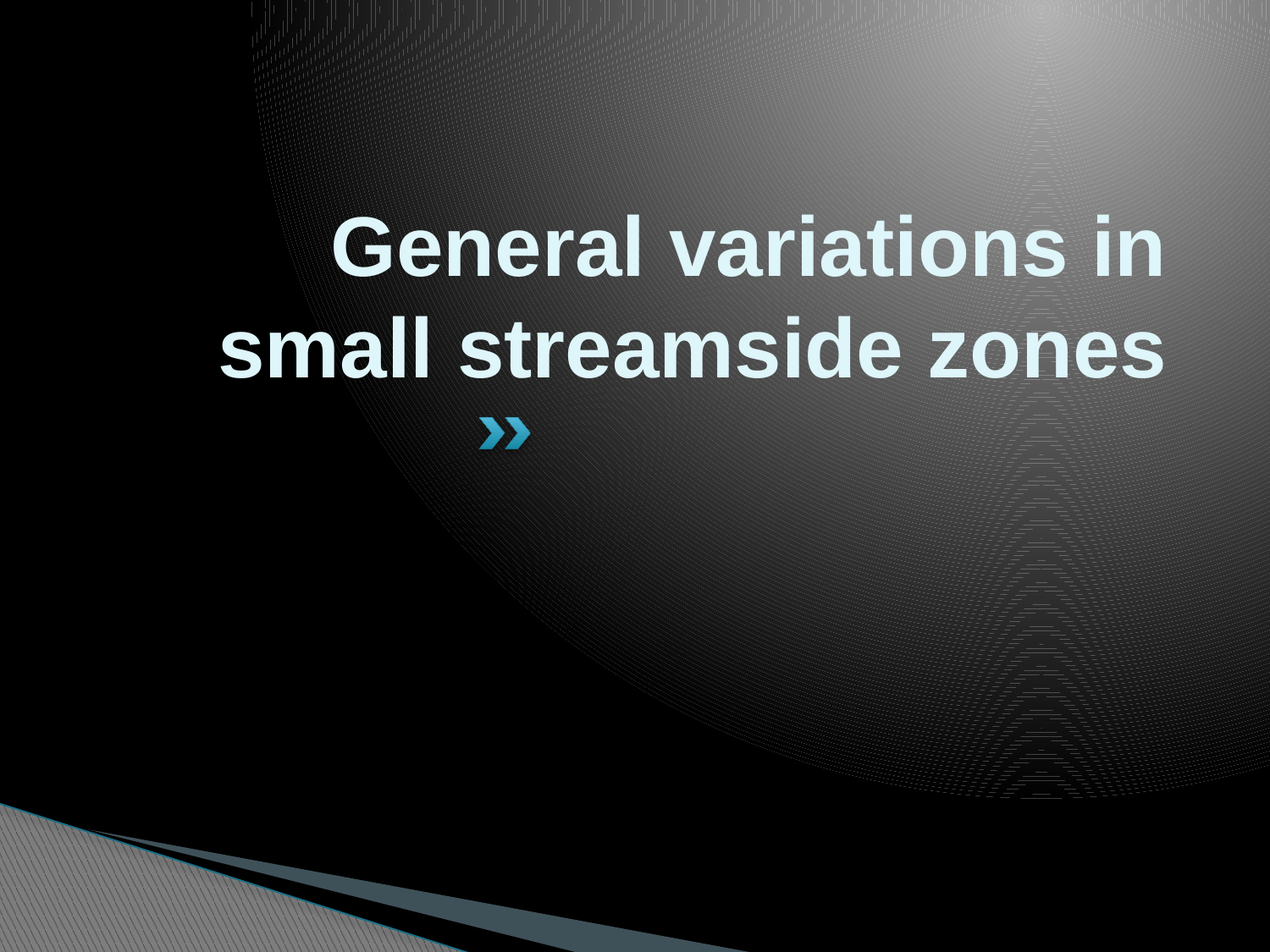

# General variations in small streamside zones